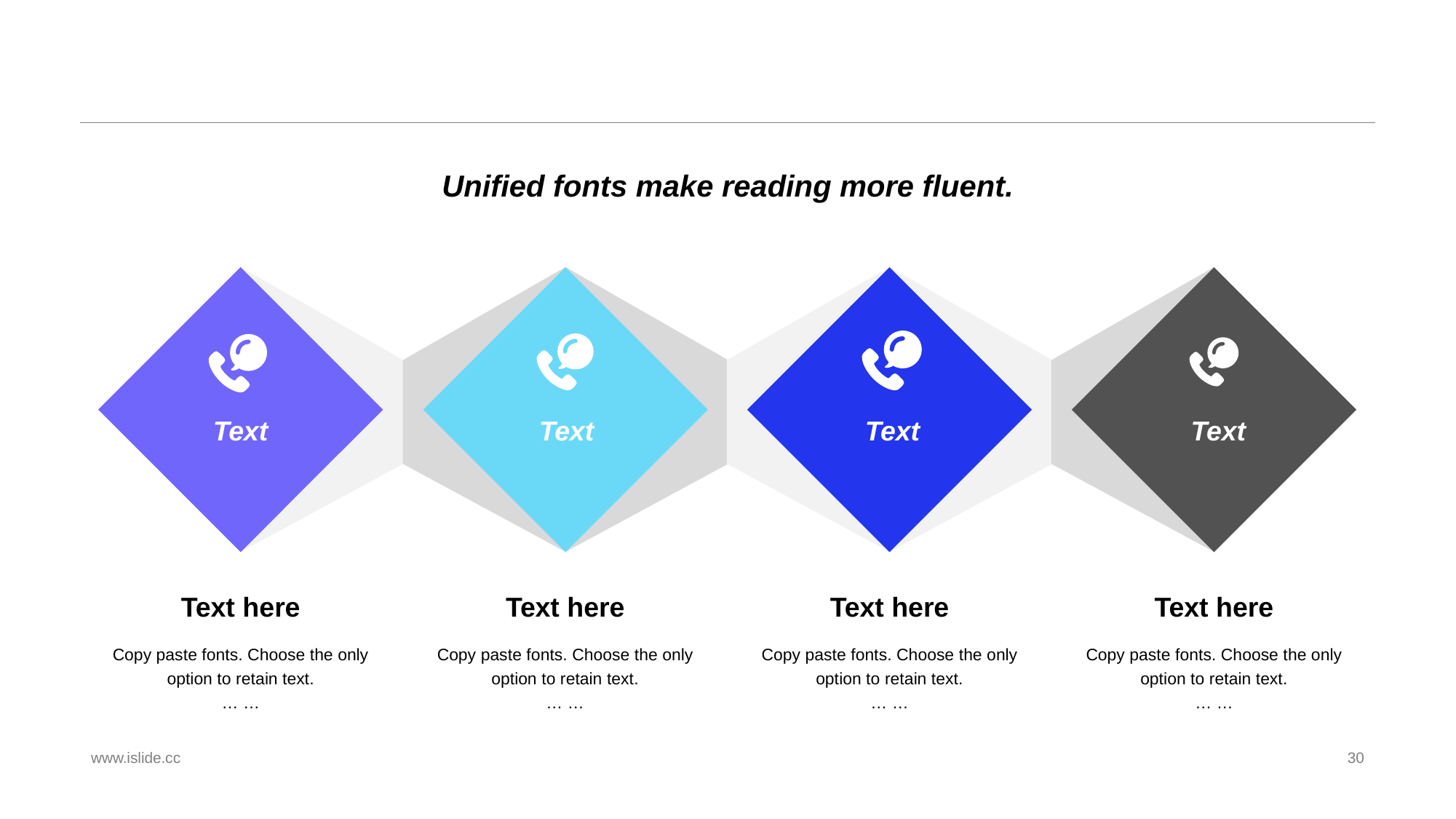

#
Unified fonts make reading more fluent.

Text
Text
Text
Text
Text here
Copy paste fonts. Choose the only option to retain text.
… …
Text here
Copy paste fonts. Choose the only option to retain text.
… …
Text here
Copy paste fonts. Choose the only option to retain text.
… …
Text here
Copy paste fonts. Choose the only option to retain text.
… …
www.islide.cc
30